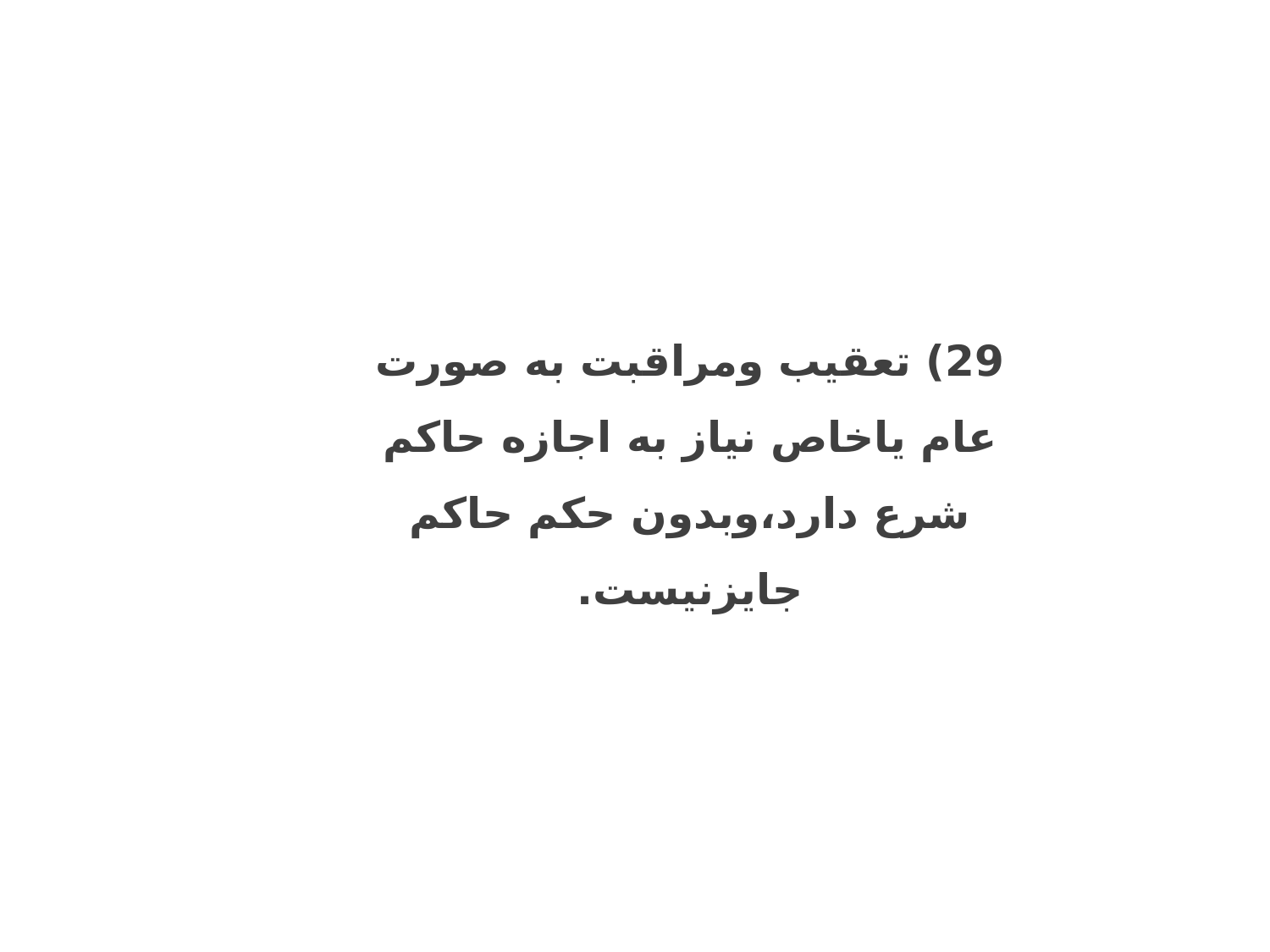

29) تعقیب ومراقبت به صورت عام یاخاص نیاز به اجازه حاکم شرع دارد،وبدون حکم حاکم جایزنیست.